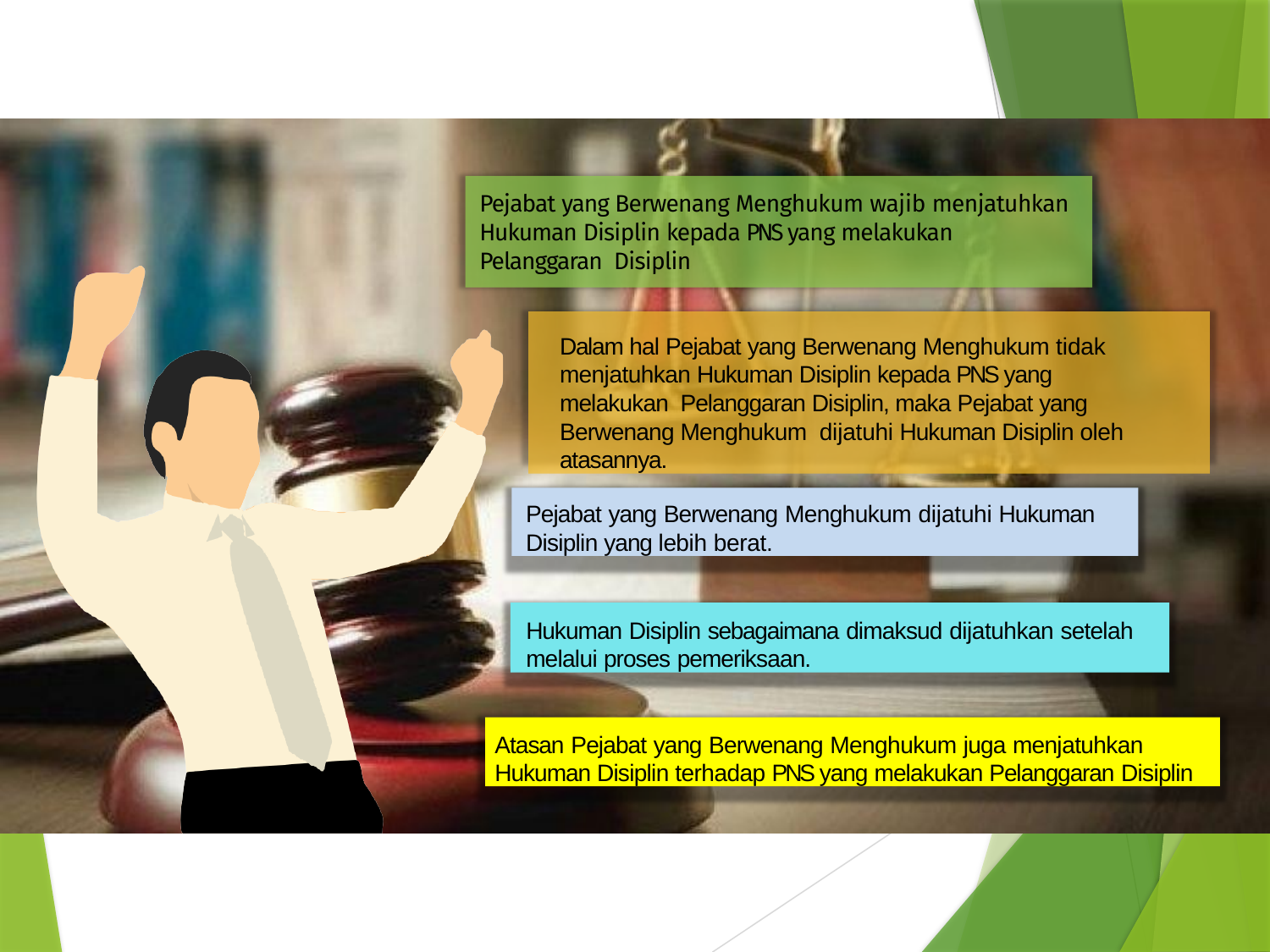

# Pejabat yang Berwenang Menghukum wajib menjatuhkan  Hukuman Disiplin kepada PNS yang melakukan Pelanggaran  Disiplin

Dalam hal Pejabat yang Berwenang Menghukum tidak  menjatuhkan Hukuman Disiplin kepada PNS yang melakukan  Pelanggaran Disiplin, maka Pejabat yang Berwenang Menghukum  dijatuhi Hukuman Disiplin oleh atasannya.

Pejabat yang Berwenang Menghukum dijatuhi Hukuman
Disiplin yang lebih berat.
Hukuman Disiplin sebagaimana dimaksud dijatuhkan setelah
melalui proses pemeriksaan.

Atasan Pejabat yang Berwenang Menghukum juga menjatuhkan
Hukuman Disiplin terhadap PNS yang melakukan Pelanggaran Disiplin